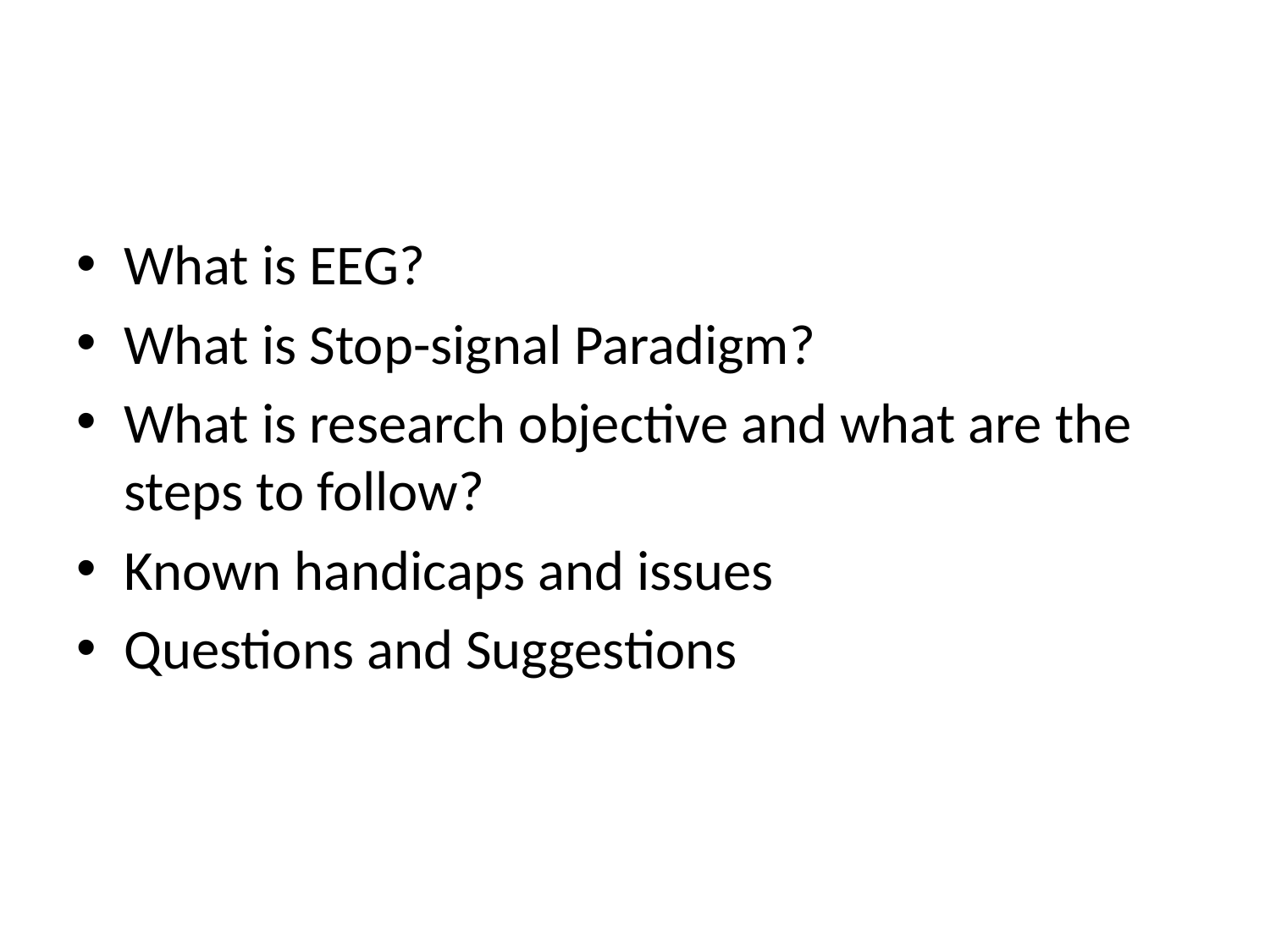

#
What is EEG?
What is Stop-signal Paradigm?
What is research objective and what are the steps to follow?
Known handicaps and issues
Questions and Suggestions